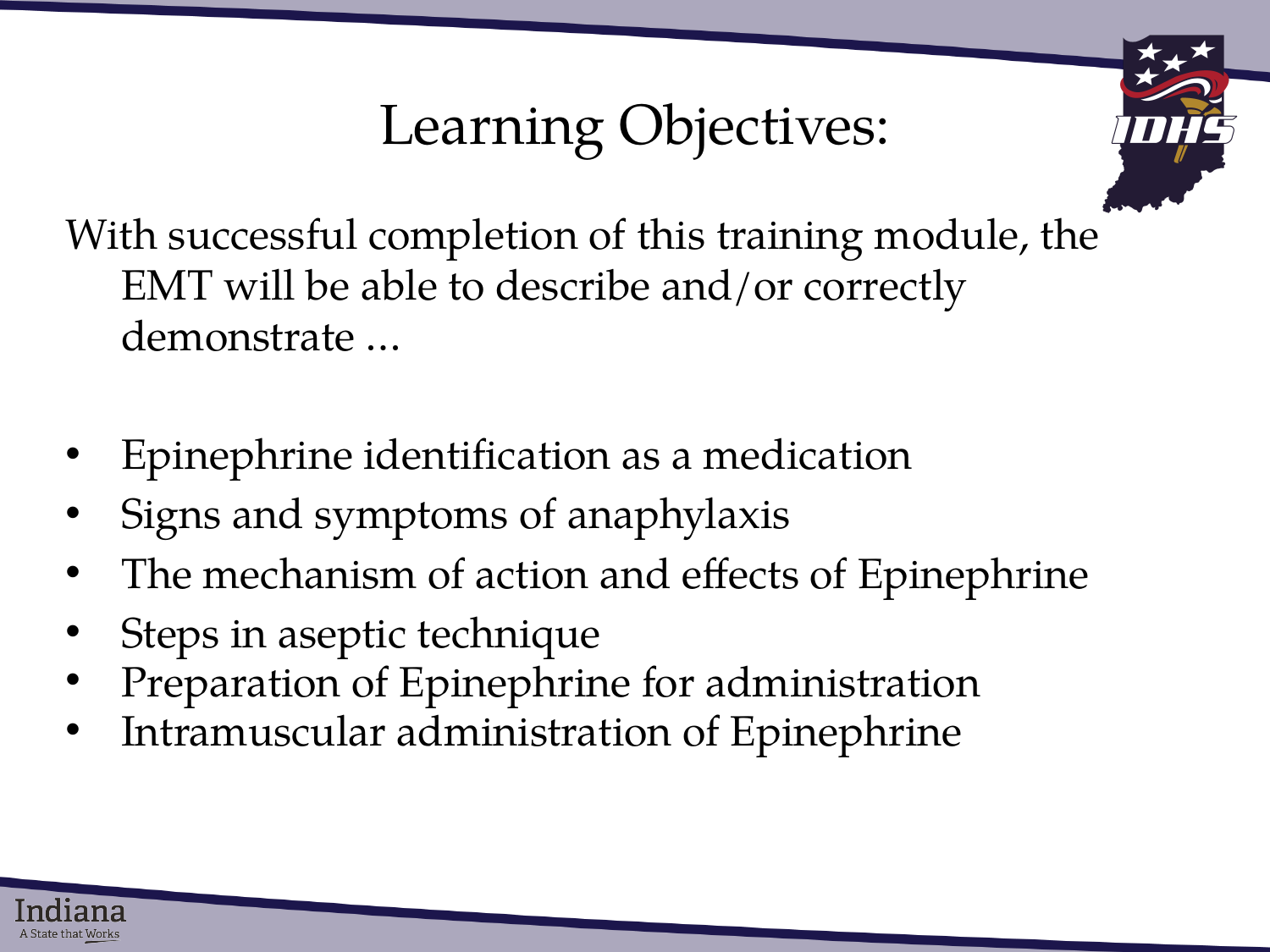

# Learning Objectives:
With successful completion of this training module, the EMT will be able to describe and/or correctly demonstrate …

Epinephrine identification as a medication
Signs and symptoms of anaphylaxis
The mechanism of action and effects of Epinephrine
Steps in aseptic technique
Preparation of Epinephrine for administration
Intramuscular administration of Epinephrine